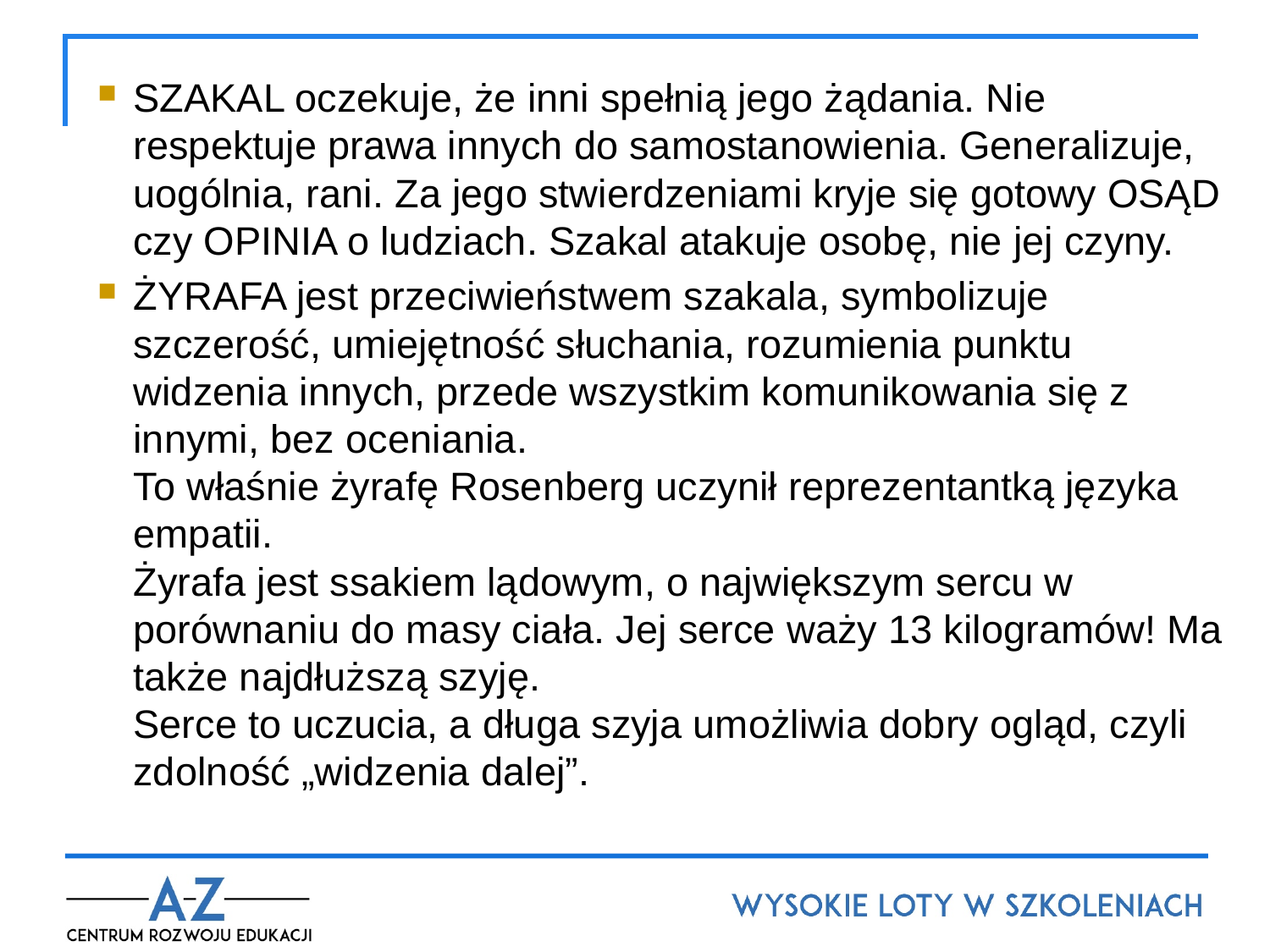

#
SZAKAL oczekuje, że inni spełnią jego żądania. Nie respektuje prawa innych do samostanowienia. Generalizuje, uogólnia, rani. Za jego stwierdzeniami kryje się gotowy OSĄD czy OPINIA o ludziach. Szakal atakuje osobę, nie jej czyny.
ŻYRAFA jest przeciwieństwem szakala, symbolizuje szczerość, umiejętność słuchania, rozumienia punktu widzenia innych, przede wszystkim komunikowania się z innymi, bez oceniania.
To właśnie żyrafę Rosenberg uczynił reprezentantką języka empatii.
Żyrafa jest ssakiem lądowym, o największym sercu w porównaniu do masy ciała. Jej serce waży 13 kilogramów! Ma także najdłuższą szyję.
Serce to uczucia, a długa szyja umożliwia dobry ogląd, czyli zdolność „widzenia dalej”.